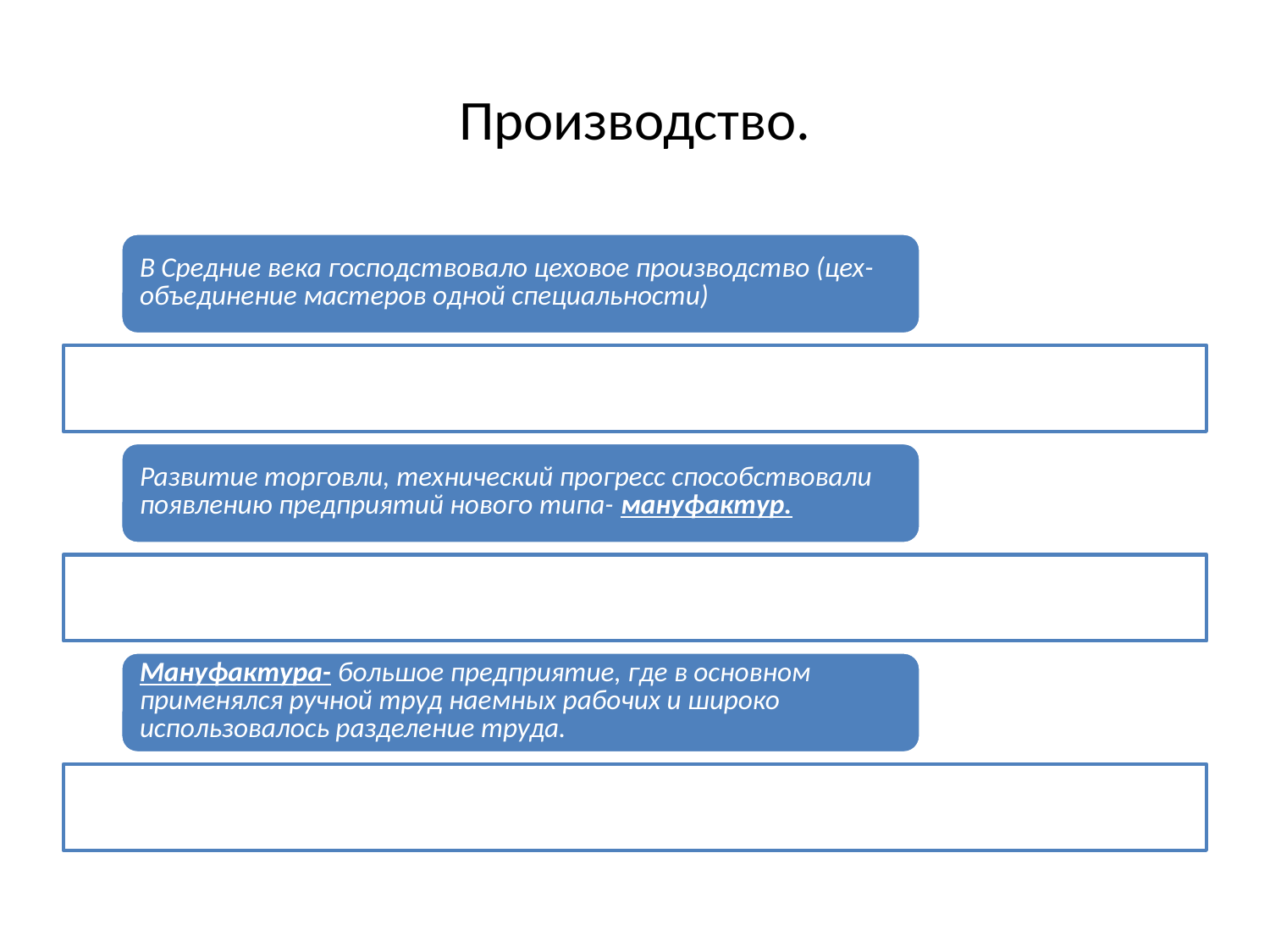

# Производство.
В Средние века господствовало цеховое производство (цех-объединение мастеров одной специальности)
Развитие торговли, технический прогресс способствовали появлению предприятий нового типа- мануфактур.
Мануфактура- большое предприятие, где в основном применялся ручной труд наемных рабочих и широко использовалось разделение труда.